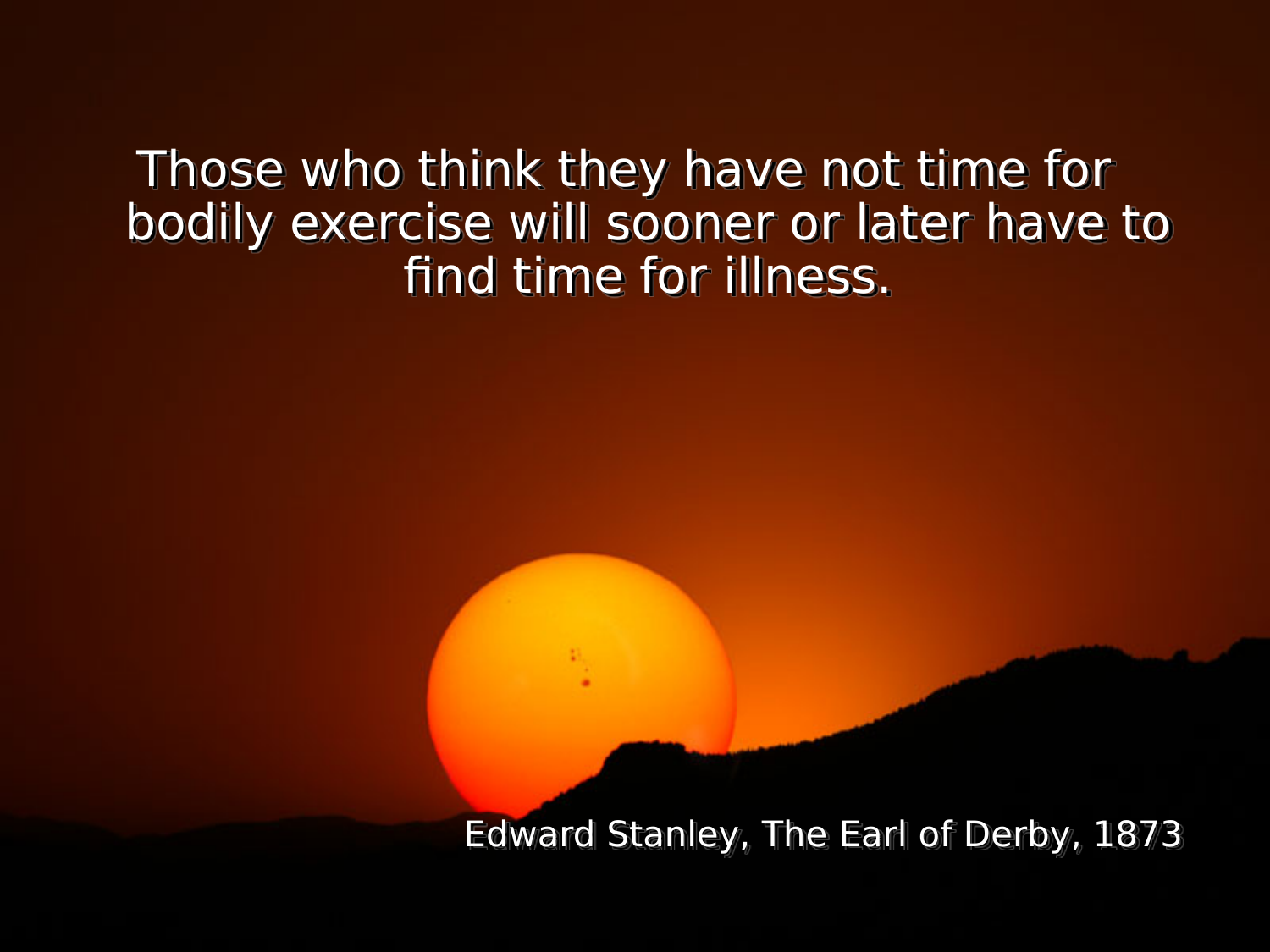

Those who think they have not time for bodily exercise will sooner or later have to find time for illness.

Edward Stanley, The Earl of Derby, 1873